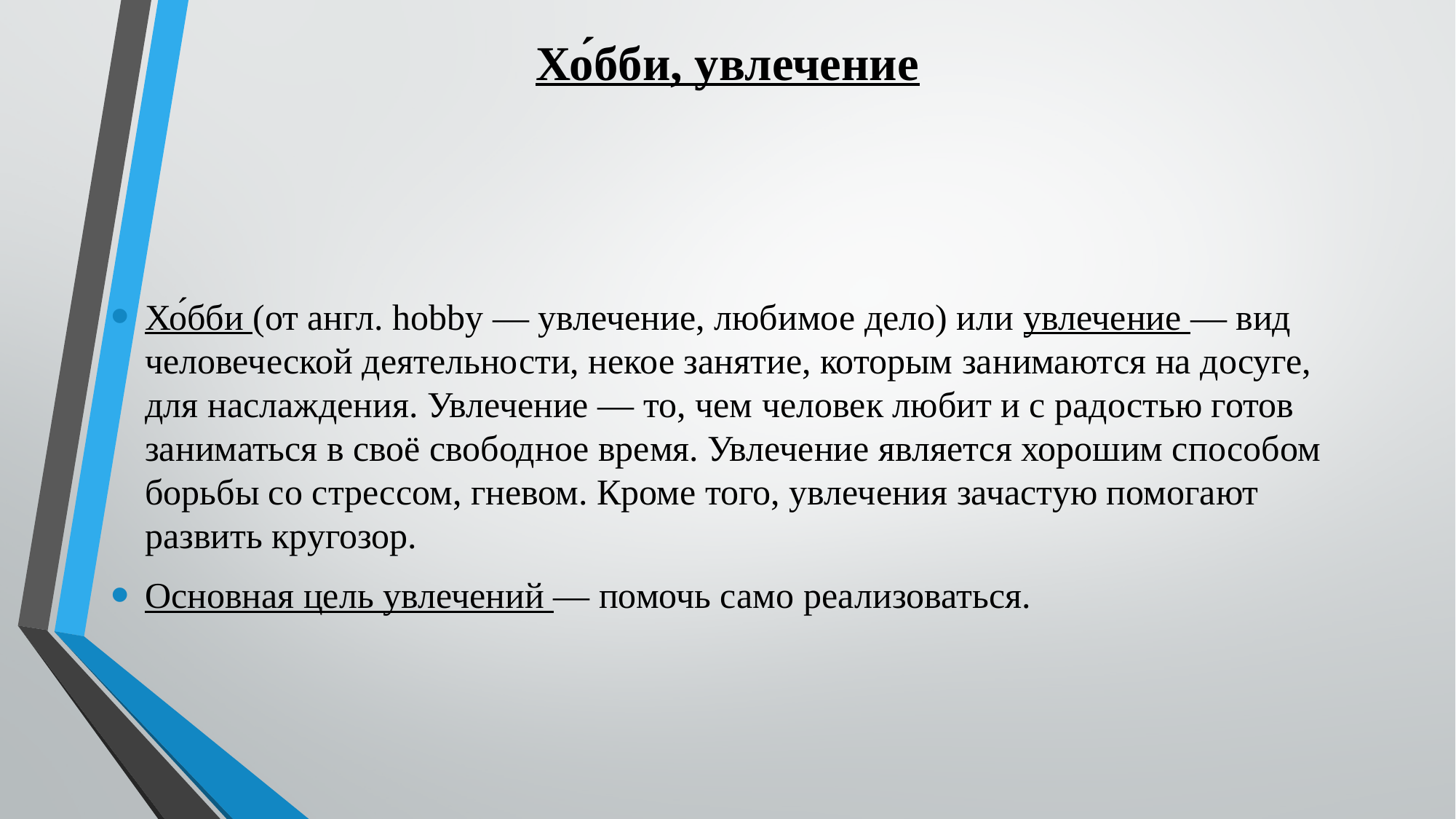

# Хо́бби, увлечение
Хо́бби (от англ. hobby — увлечение, любимое дело) или увлечение — вид человеческой деятельности, некое занятие, которым занимаются на досуге, для наслаждения. Увлечение — то, чем человек любит и с радостью готов заниматься в своё свободное время. Увлечение является хорошим способом борьбы со стрессом, гневом. Кроме того, увлечения зачастую помогают развить кругозор.
Основная цель увлечений — помочь само реализоваться.